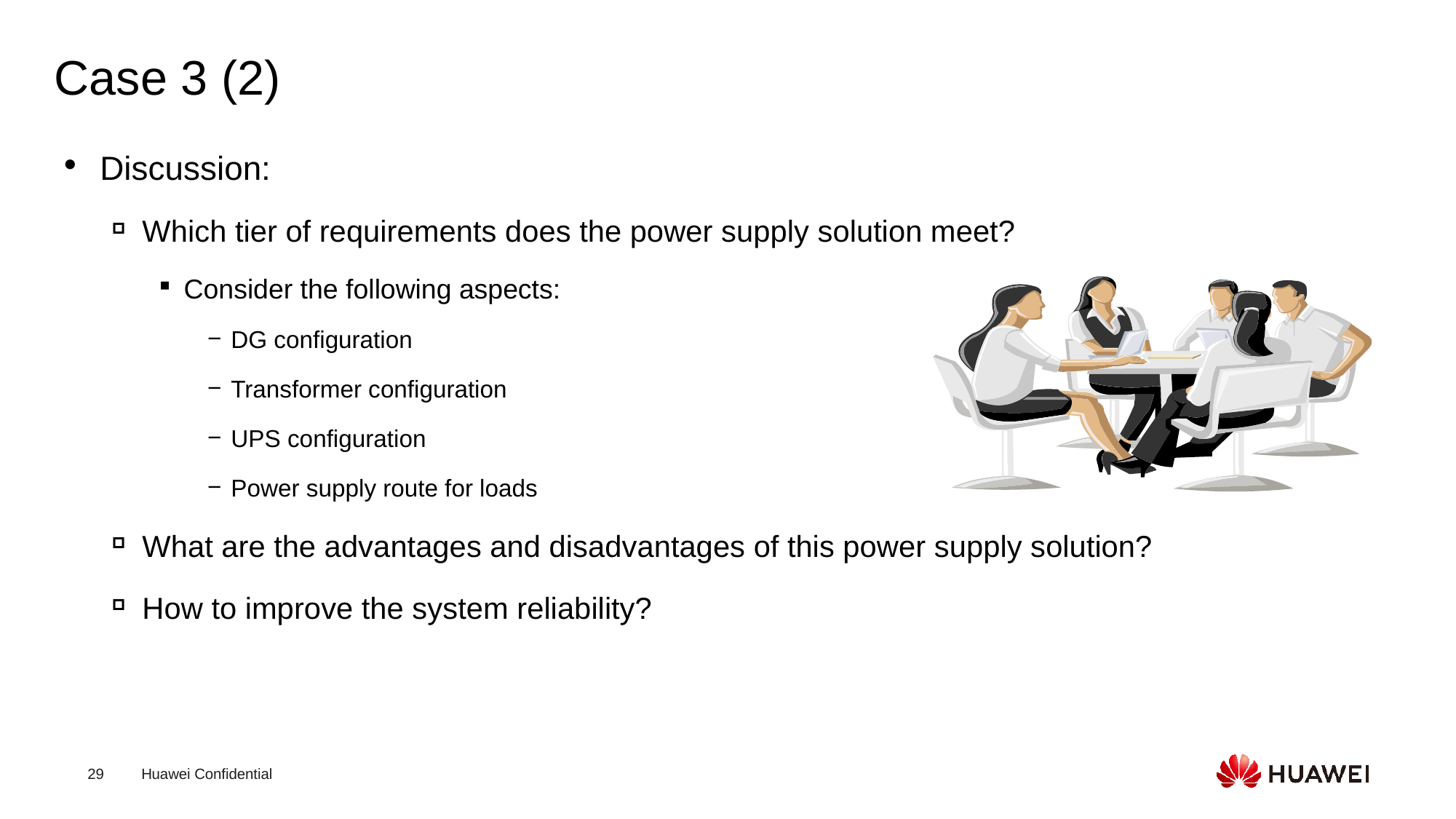

# Case 3 (2)
Discussion:
Which tier of requirements does the power supply solution meet?
Consider the following aspects:
DG configuration
Transformer configuration
UPS configuration
Power supply route for loads
What are the advantages and disadvantages of this power supply solution?
How to improve the system reliability?